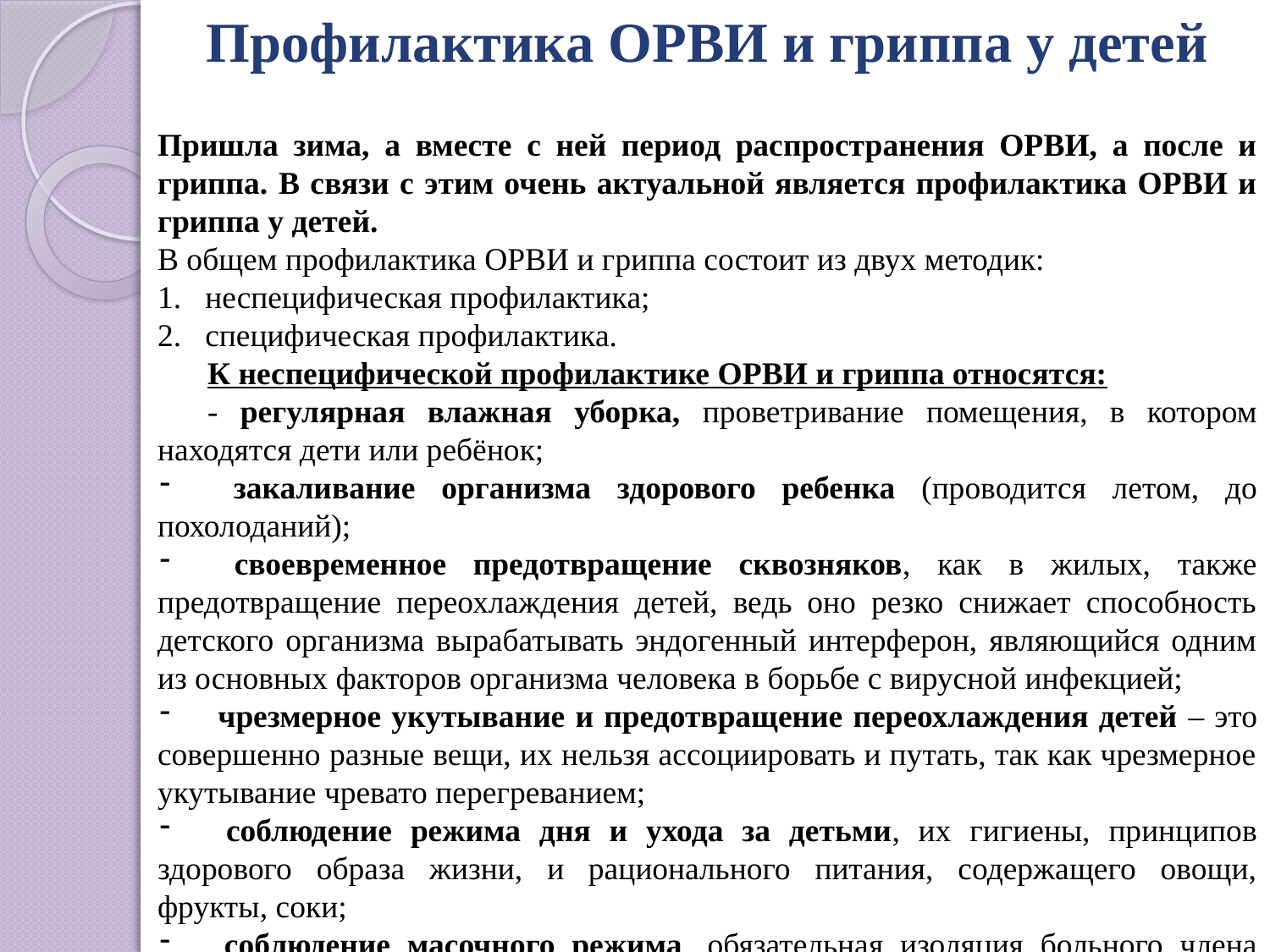

Профилактика ОРВИ и гриппа у детей

Пришла зима, а вместе с ней период распространения ОРВИ, а после и гриппа. В связи с этим очень актуальной является профилактика ОРВИ и гриппа у детей.
В общем профилактика ОРВИ и гриппа состоит из двух методик:
неспецифическая профилактика;
специфическая профилактика.
К неспецифической профилактике ОРВИ и гриппа относятся:
- регулярная влажная уборка, проветривание помещения, в котором находятся дети или ребёнок;
 закаливание организма здорового ребенка (проводится летом, до похолоданий);
 своевременное предотвращение сквозняков, как в жилых, также предотвращение переохлаждения детей, ведь оно резко снижает способность детского организма вырабатывать эндогенный интерферон, являющийся одним из основных факторов организма человека в борьбе с вирусной инфекцией;
 чрезмерное укутывание и предотвращение переохлаждения детей – это совершенно разные вещи, их нельзя ассоциировать и путать, так как чрезмерное укутывание чревато перегреванием;
 соблюдение режима дня и ухода за детьми, их гигиены, принципов здорового образа жизни, и рационального питания, содержащего овощи, фрукты, соки;
 соблюдение масочного режима, обязательная изоляция больного члена семьи.